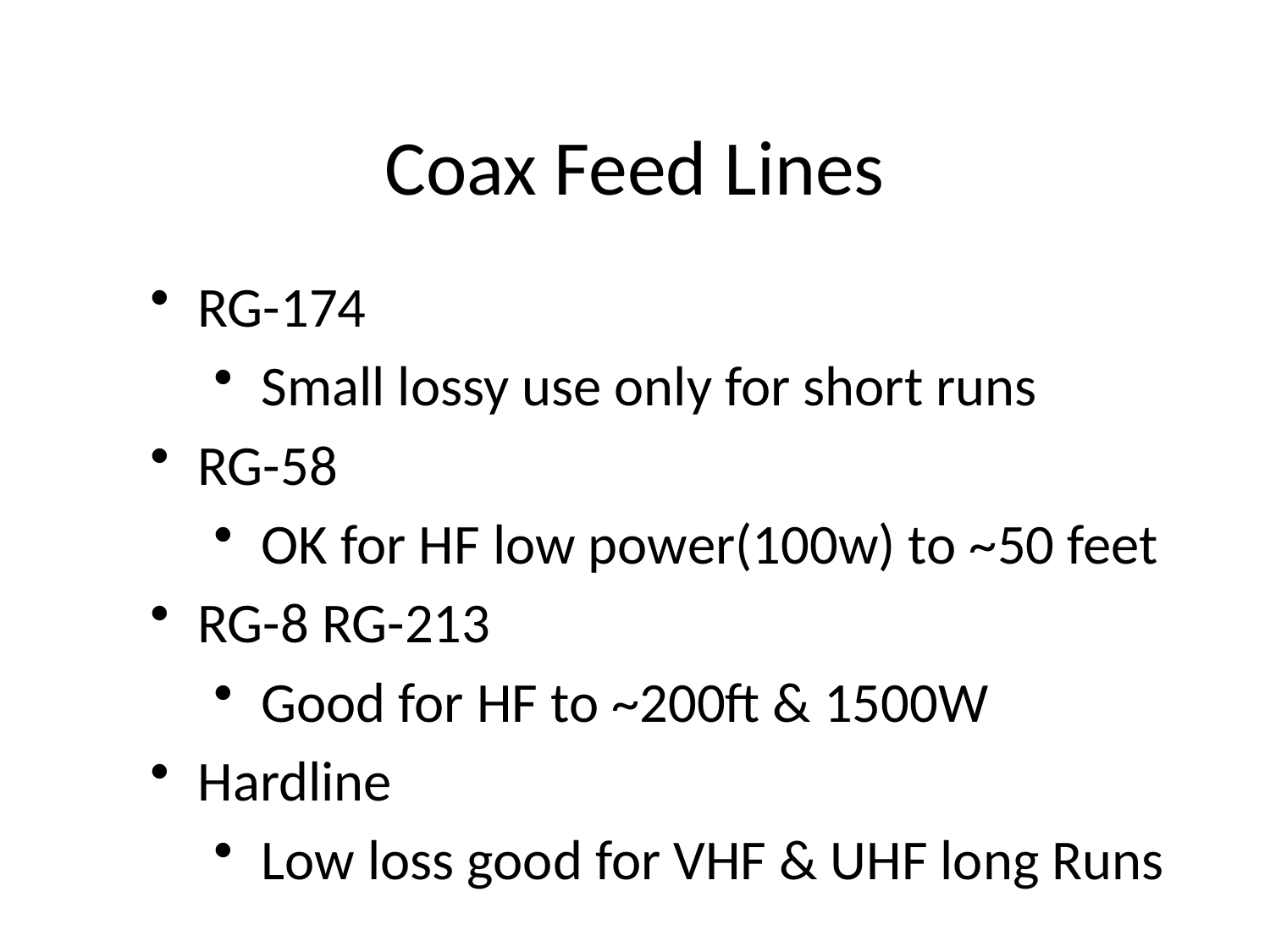

Coax Feed Lines
RG-174
Small lossy use only for short runs
RG-58
OK for HF low power(100w) to ~50 feet
RG-8 RG-213
Good for HF to ~200ft & 1500W
Hardline
Low loss good for VHF & UHF long Runs